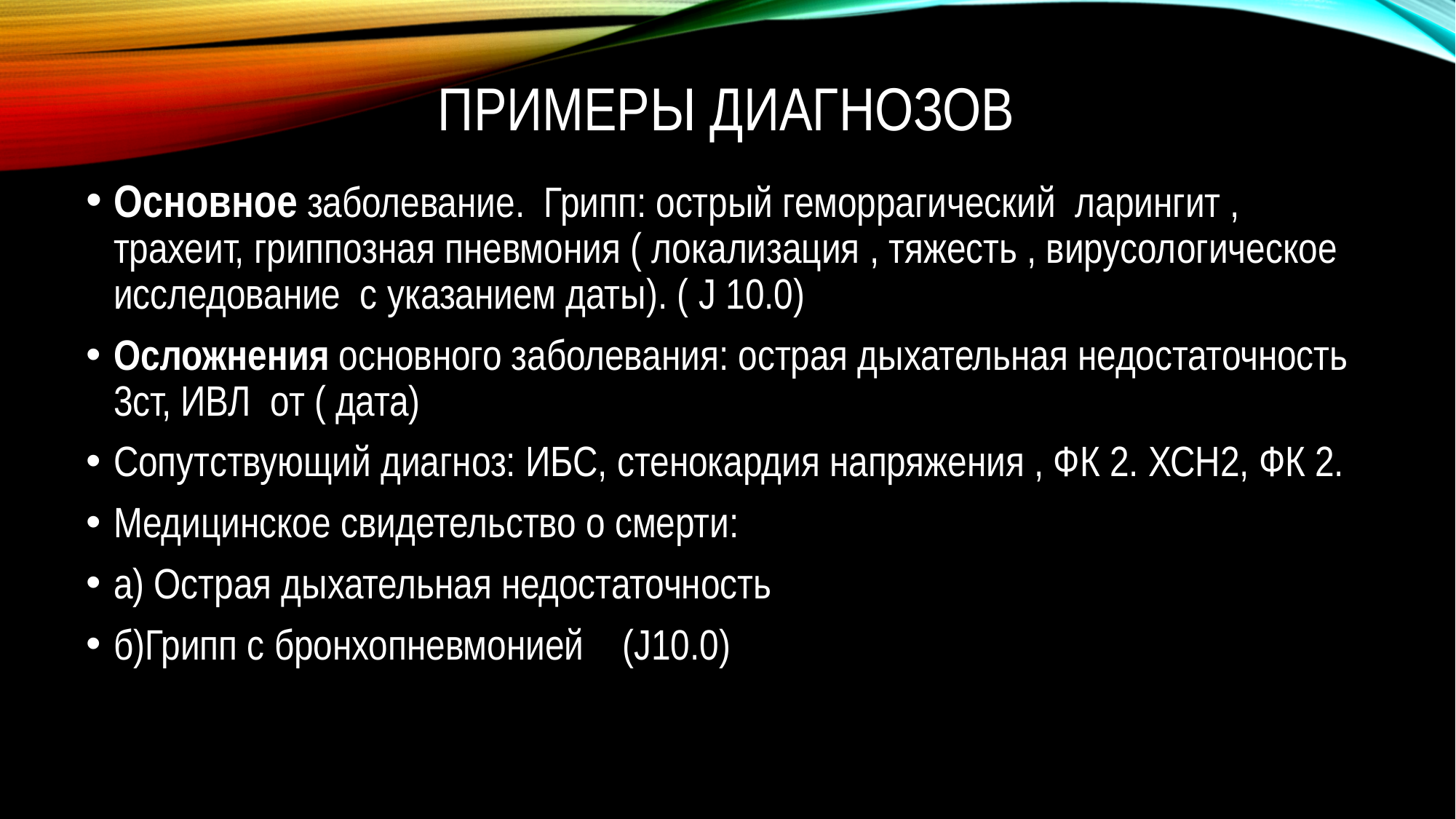

# ПРИМЕРЫ ДИАГНОЗОВ
Основное заболевание.  Грипп: острый геморрагический  ларингит , трахеит, гриппозная пневмония ( локализация , тяжесть , вирусологическое исследование  с указанием даты). ( J 10.0)
Осложнения основного заболевания: острая дыхательная недостаточность 3ст, ИВЛ  от ( дата)
Сопутствующий диагноз: ИБС, стенокардия напряжения , ФК 2. ХСН2, ФК 2.
Медицинское свидетельство о смерти:
а) Острая дыхательная недостаточность
б)Грипп с бронхопневмонией    (J10.0)